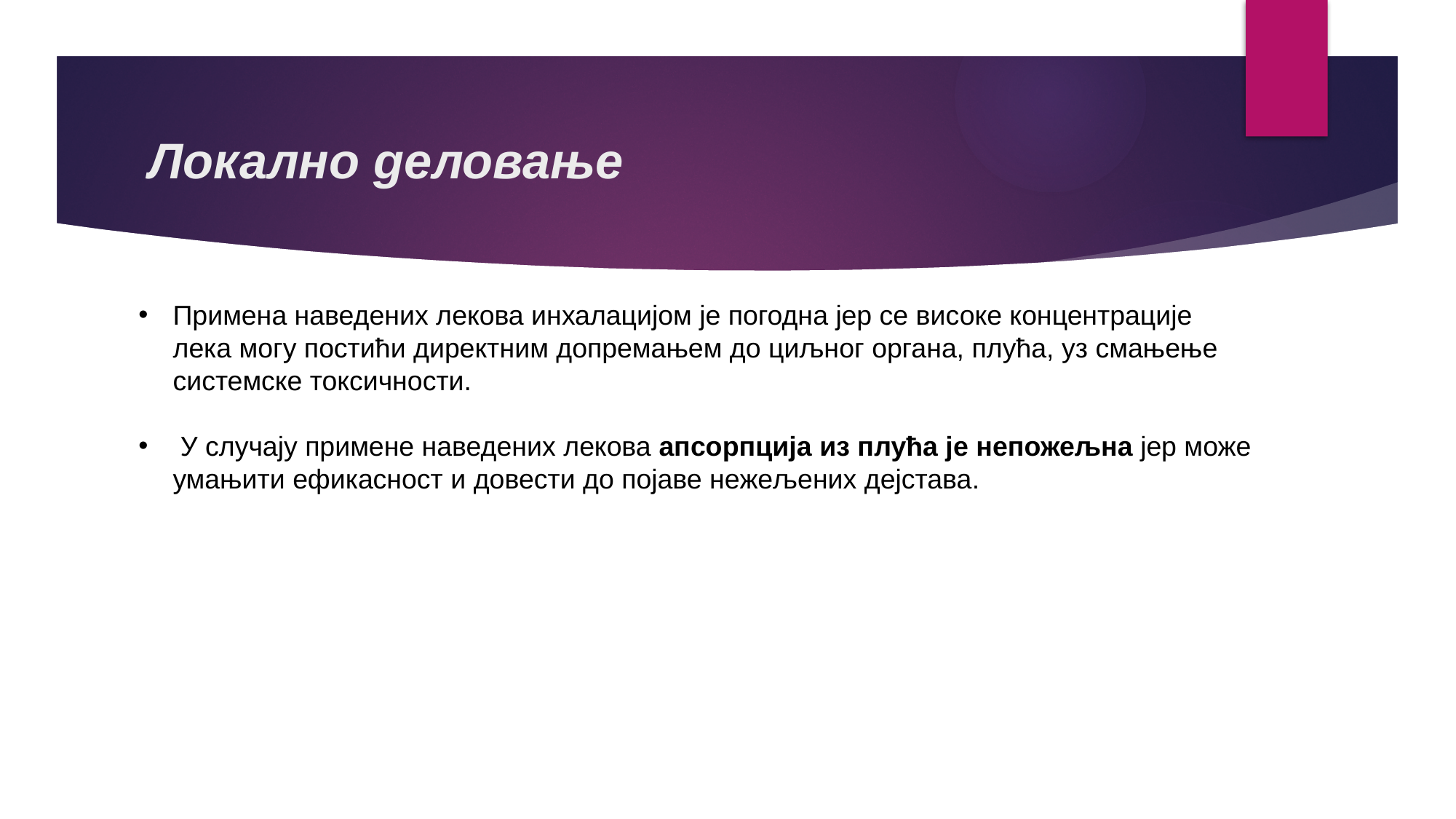

# Локално деловање

Примена наведених лекова инхалацијом је погодна јер се високе концентрације лека могу постићи директним допремањем до циљног органа, плућа, уз смањење системске токсичности.

 У случају примене наведених лекова апсорпција из плућа је непожељна јер може умањити ефикасност и довести до појаве нежељених дејстава.